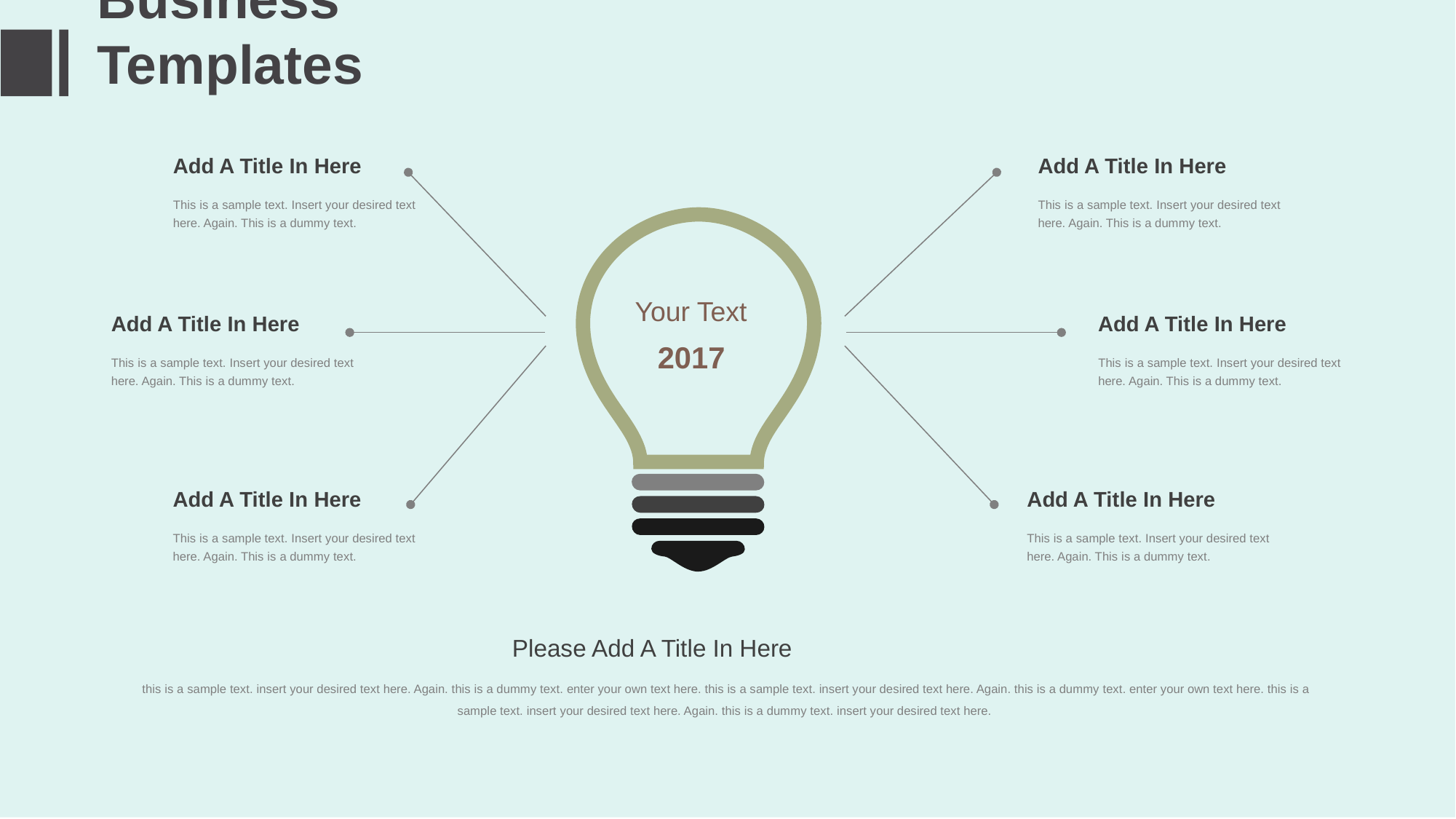

Add A Title In Here
This is a sample text. Insert your desired text here. Again. This is a dummy text.
Add A Title In Here
This is a sample text. Insert your desired text here. Again. This is a dummy text.

Your Text
2017
Add A Title In Here
This is a sample text. Insert your desired text here. Again. This is a dummy text.
Add A Title In Here
This is a sample text. Insert your desired text here. Again. This is a dummy text.
Add A Title In Here
This is a sample text. Insert your desired text here. Again. This is a dummy text.
Add A Title In Here
This is a sample text. Insert your desired text here. Again. This is a dummy text.
Please Add A Title In Here
this is a sample text. insert your desired text here. Again. this is a dummy text. enter your own text here. this is a sample text. insert your desired text here. Again. this is a dummy text. enter your own text here. this is a sample text. insert your desired text here. Again. this is a dummy text. insert your desired text here.